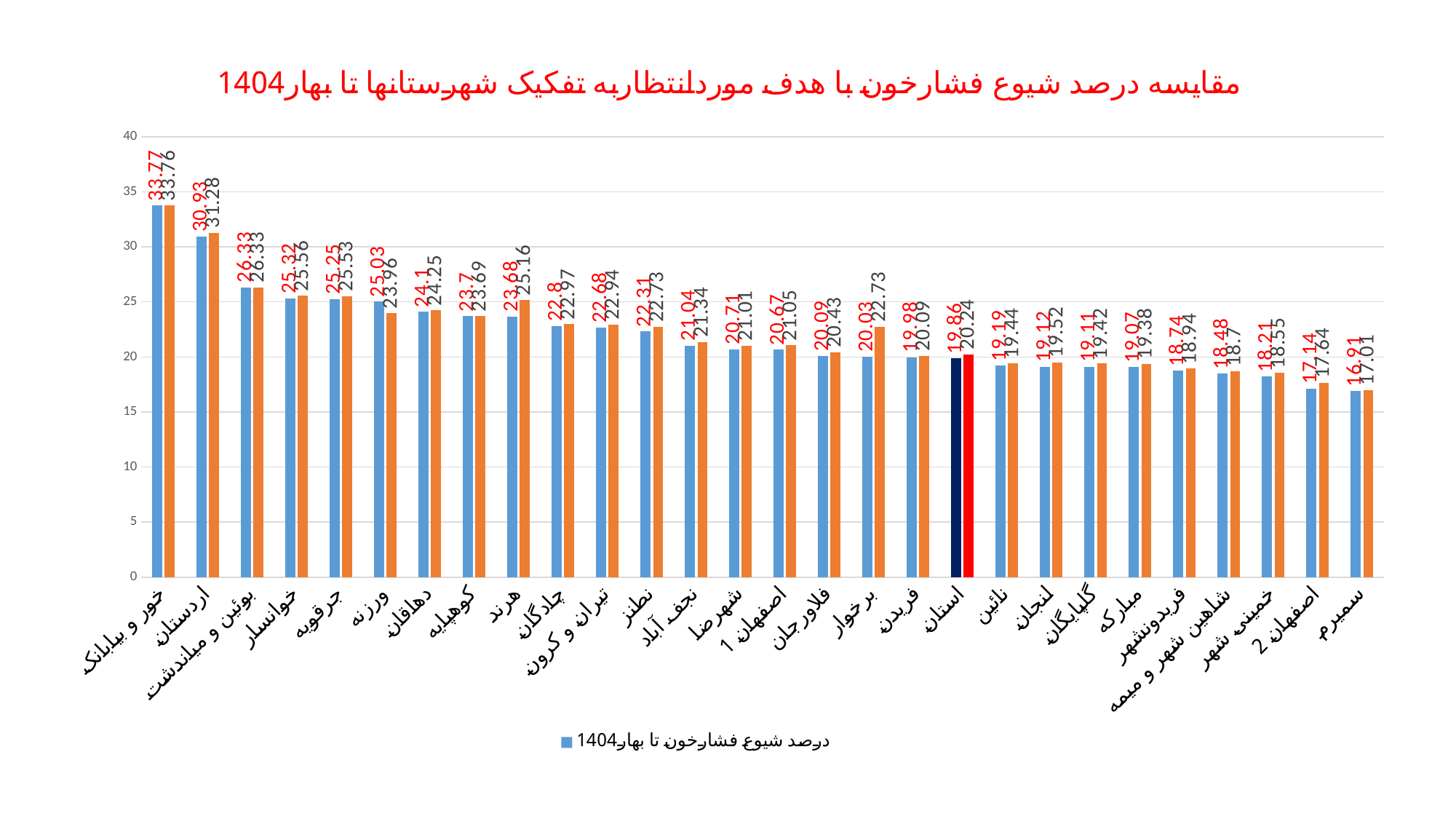

### Chart: مقایسه درصد شیوع فشارخون با هدف موردانتظاربه تفکیک شهرستانها تا بهار1404

| Category | درصد شیوع فشارخون تا بهار1404 | هدف موردانتظار شیوع فشارخون تابهار1404 |
|---|---|---|
| خور و بیابانک | 33.77 | 33.76 |
| اردستان | 30.93 | 31.28 |
| بوئین و میاندشت | 26.33 | 26.33 |
| خوانسار | 25.32 | 25.56 |
| جرقویه | 25.25 | 25.53 |
| ورزنه | 25.03 | 23.96 |
| دهاقان | 24.1 | 24.25 |
| کوهپایه | 23.7 | 23.69 |
| هرند | 23.68 | 25.16 |
| چادگان | 22.8 | 22.97 |
| تیران و کرون | 22.68 | 22.94 |
| نطنز | 22.31 | 22.73 |
| نجف آباد | 21.04 | 21.34 |
| شهرضا | 20.71 | 21.01 |
| اصفهان 1 | 20.67 | 21.05 |
| فلاورجان | 20.09 | 20.43 |
| برخوار | 20.03 | 22.73 |
| فریدن | 19.98 | 20.09 |
| استان | 19.86 | 20.24 |
| نائین | 19.19 | 19.44 |
| لنجان | 19.12 | 19.52 |
| گلپایگان | 19.11 | 19.42 |
| مبارکه | 19.07 | 19.38 |
| فریدونشهر | 18.74 | 18.94 |
| شاهین شهر و میمه | 18.48 | 18.7 |
| خمینی شهر | 18.21 | 18.55 |
| اصفهان 2 | 17.14 | 17.64 |
| سمیرم | 16.91 | 17.01 |